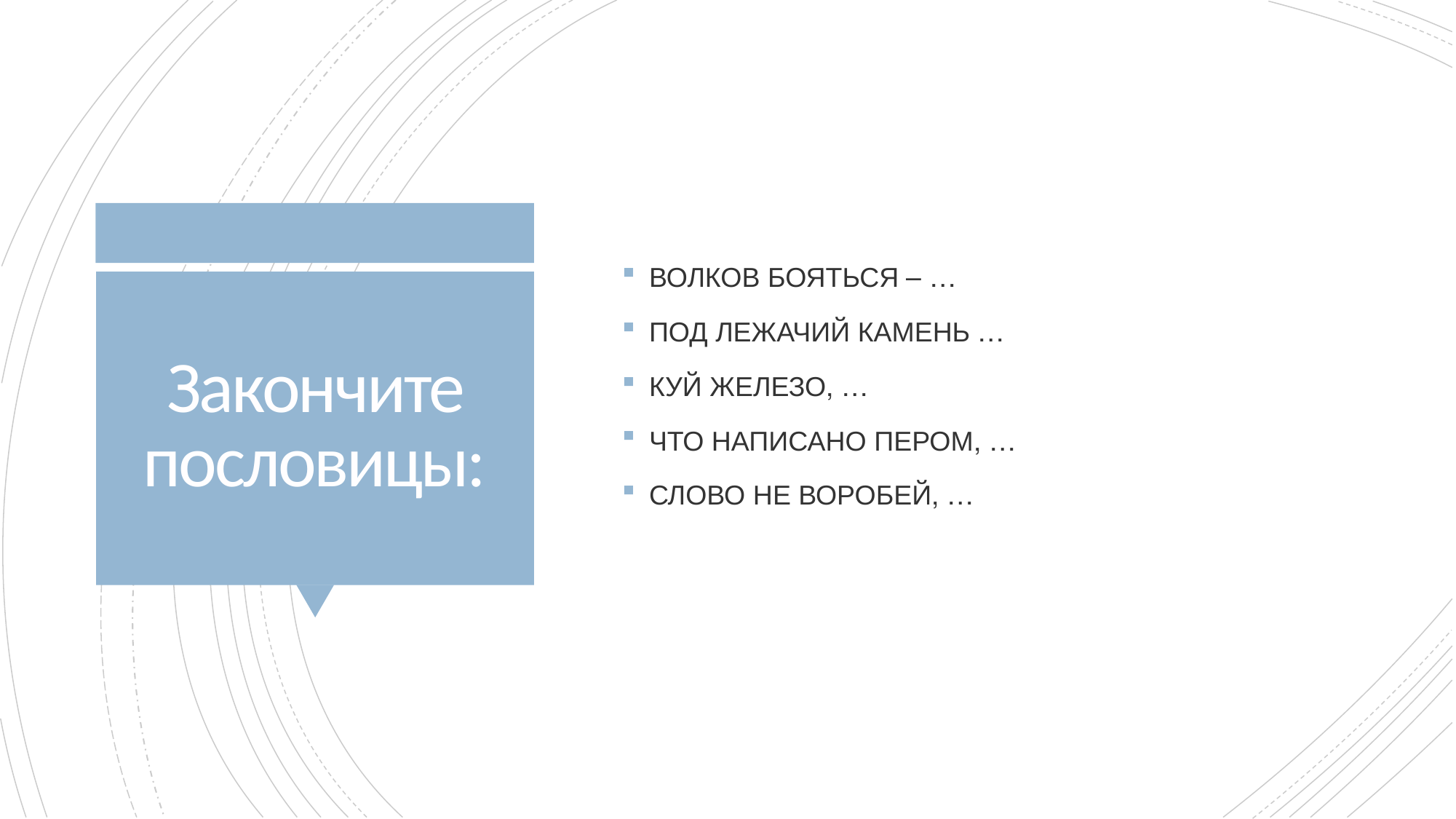

ВОЛКОВ БОЯТЬСЯ – …
ПОД ЛЕЖАЧИЙ КАМЕНЬ …
КУЙ ЖЕЛЕЗО, …
ЧТО НАПИСАНО ПЕРОМ, …
СЛОВО НЕ ВОРОБЕЙ, …

# Закончите пословицы: